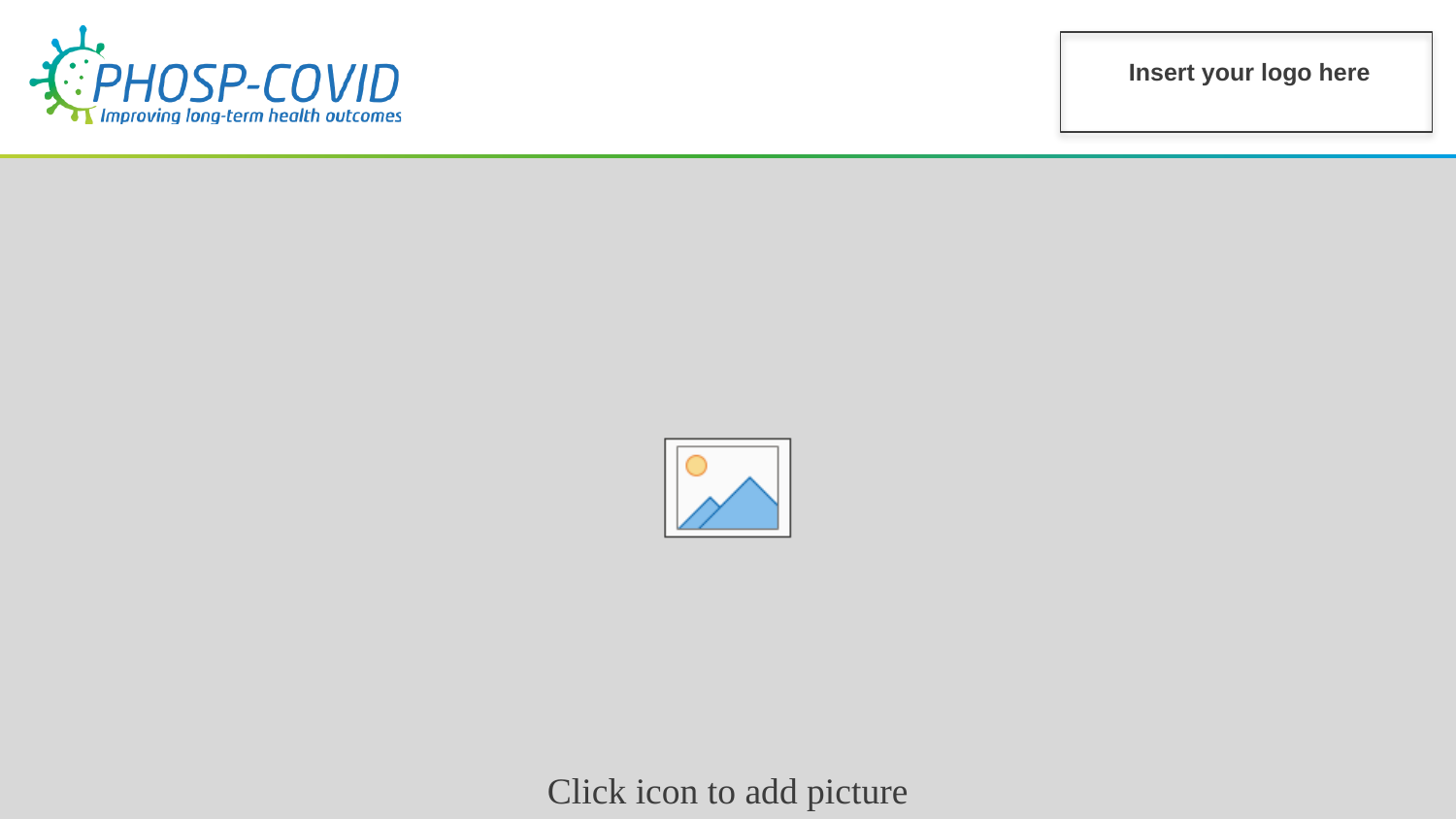

Insert your logo here
Click icon to add picture